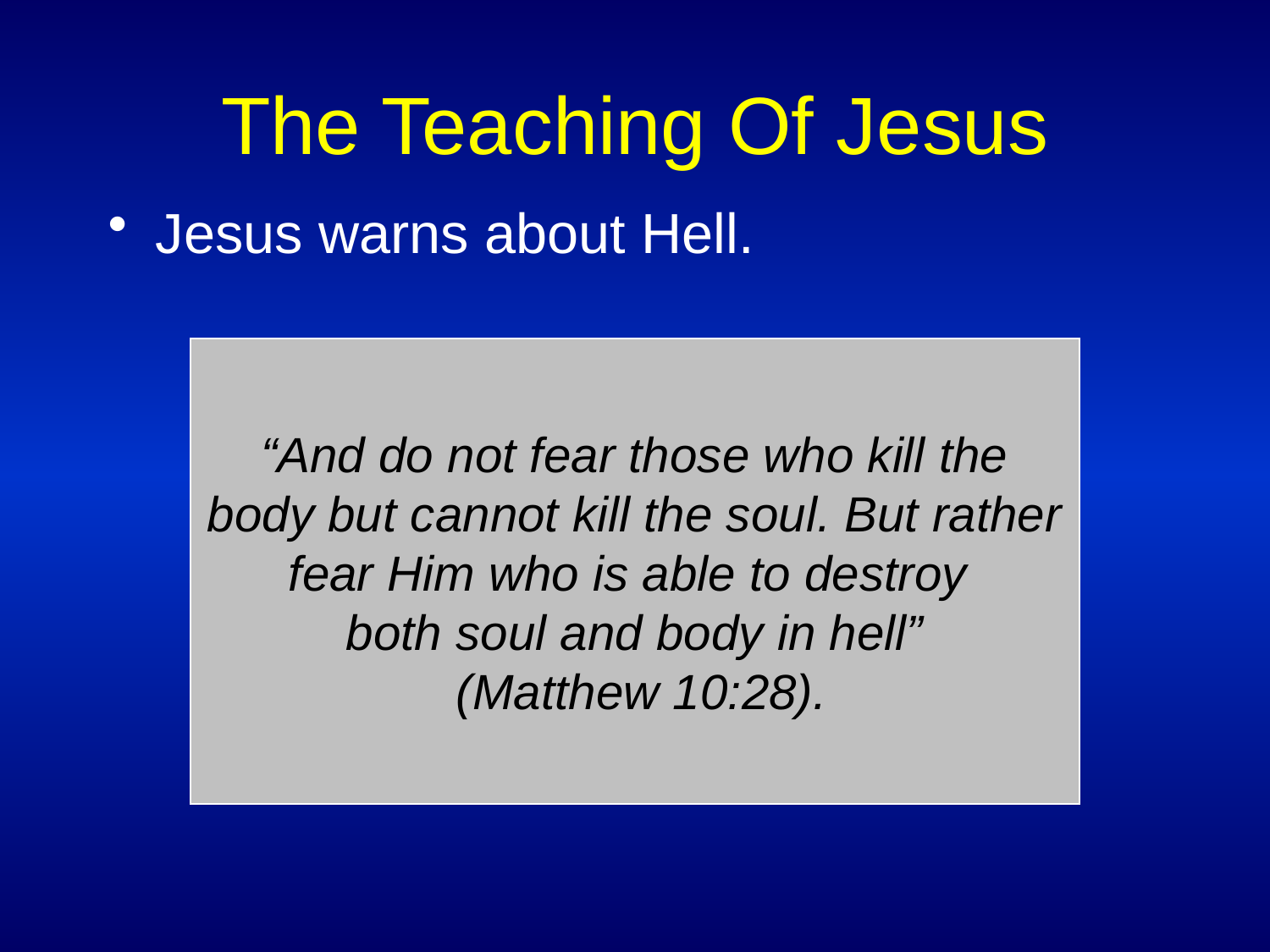

# The Teaching Of Jesus
Jesus warns about Hell.
“And do not fear those who kill the body but cannot kill the soul. But rather fear Him who is able to destroy
both soul and body in hell”
 (Matthew 10:28).